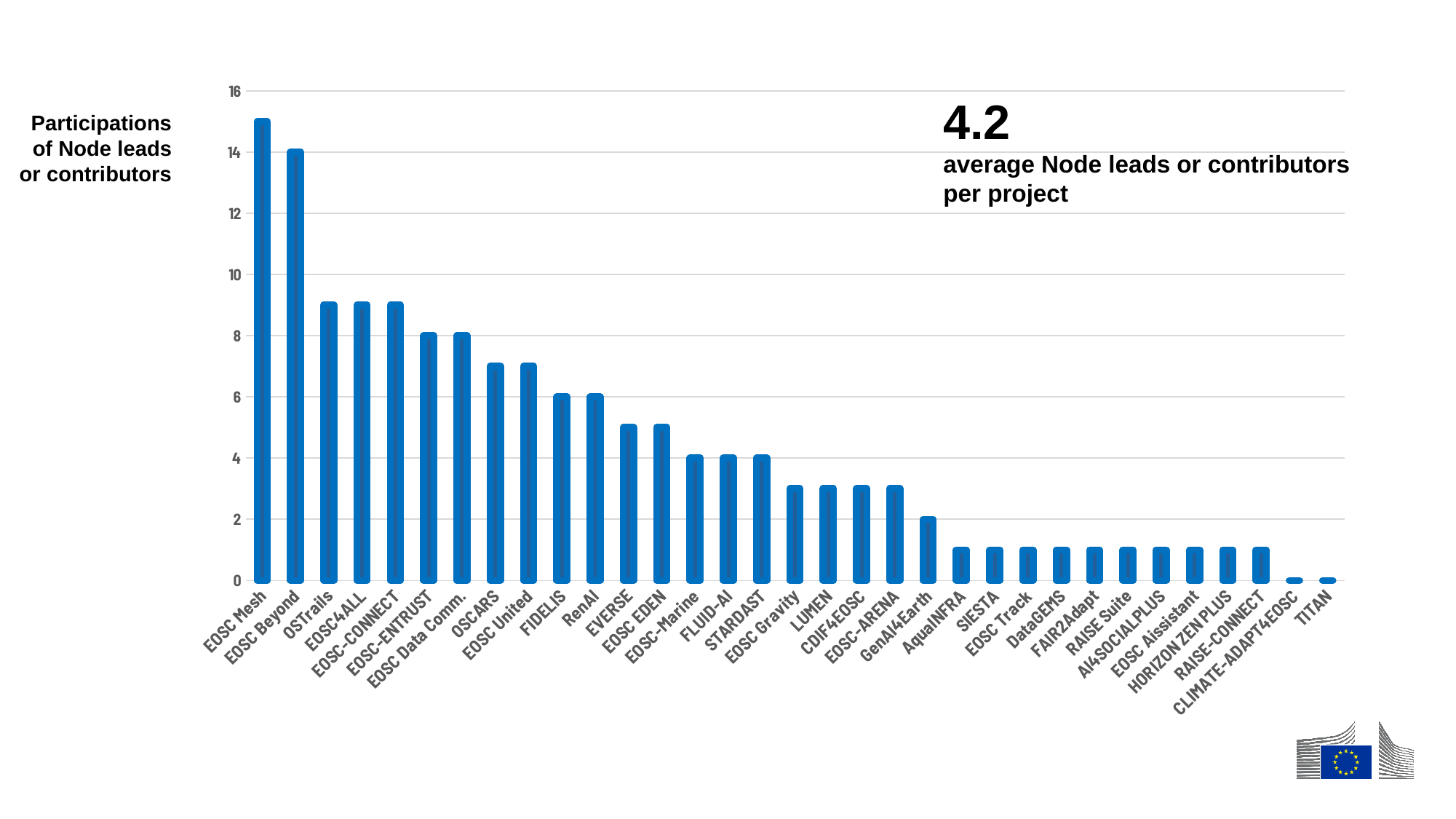

### Chart

| Category | No of Nodes |
|---|---|
| EOSC Mesh | 15.0 |
| EOSC Beyond | 14.0 |
| OSTrails | 9.0 |
| EOSC4ALL | 9.0 |
| EOSC-CONNECT | 9.0 |
| EOSC-ENTRUST | 8.0 |
| EOSC Data Comm. | 8.0 |
| OSCARS | 7.0 |
| EOSC United | 7.0 |
| FIDELIS | 6.0 |
| RenAI | 6.0 |
| EVERSE | 5.0 |
| EOSC EDEN | 5.0 |
| EOSC-Marine | 4.0 |
| FLUID-AI | 4.0 |
| STARDAST | 4.0 |
| EOSC Gravity | 3.0 |
| LUMEN | 3.0 |
| CDIF4EOSC | 3.0 |
| EOSC-ARENA | 3.0 |
| GenAI4Earth | 2.0 |
| AquaINFRA | 1.0 |
| SIESTA | 1.0 |
| EOSC Track | 1.0 |
| DataGEMS | 1.0 |
| FAIR2Adapt | 1.0 |
| RAISE Suite | 1.0 |
| AI4SOCIALPLUS | 1.0 |
| EOSC Aissistant | 1.0 |
| HORIZON ZEN PLUS | 1.0 |
| RAISE-CONNECT | 1.0 |
| CLIMATE-ADAPT4EOSC | 0.0 |
| TITAN | 0.0 |
4.2
average Node leads or contributors per project
Participations of Node leads or contributors